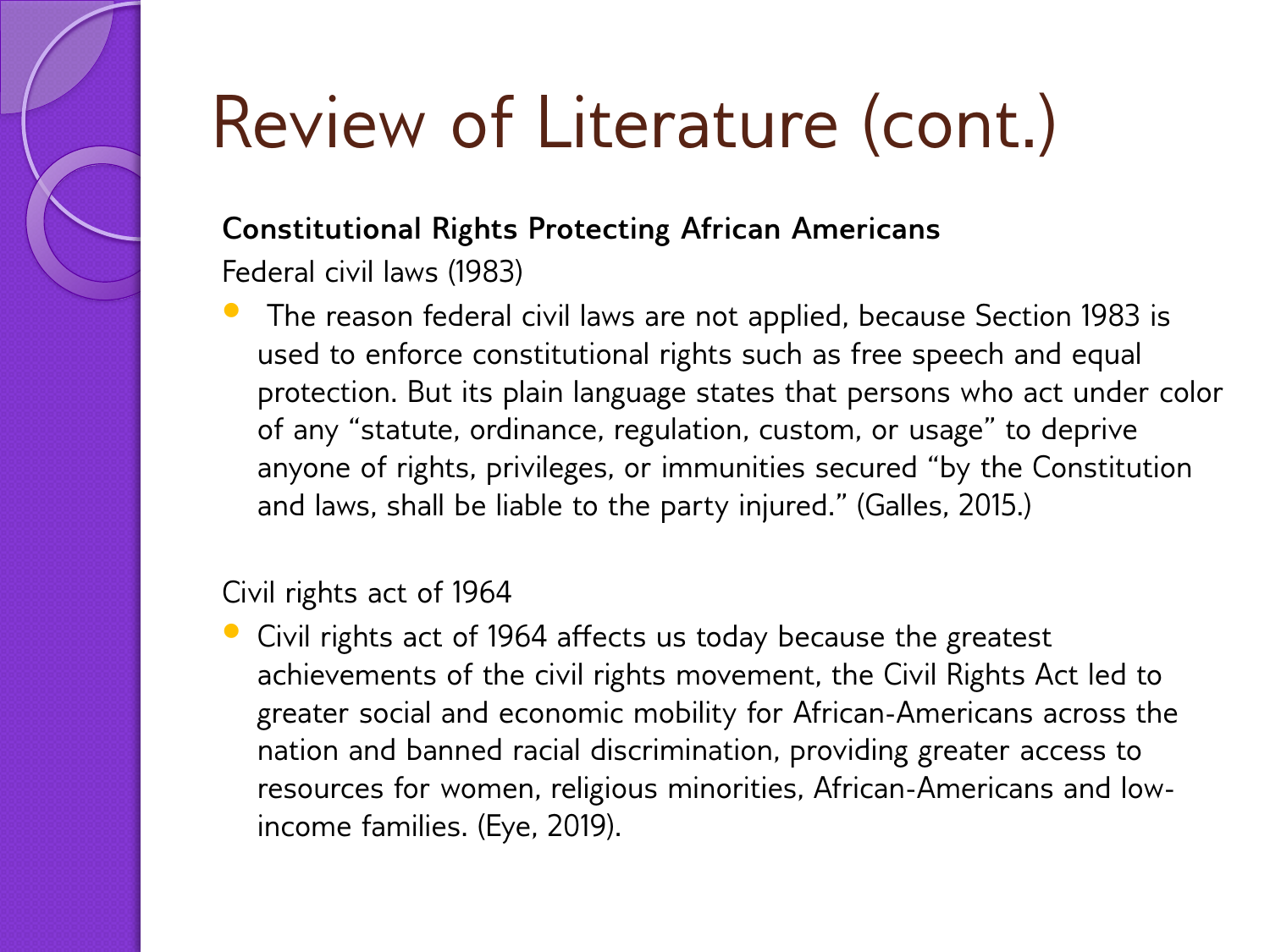

# Review of Literature (cont.)
Constitutional Rights Protecting African Americans
Federal civil laws (1983)
 The reason federal civil laws are not applied, because Section 1983 is used to enforce constitutional rights such as free speech and equal protection. But its plain language states that persons who act under color of any “statute, ordinance, regulation, custom, or usage” to deprive anyone of rights, privileges, or immunities secured “by the Constitution and laws, shall be liable to the party injured.” (Galles, 2015.)

Civil rights act of 1964
Civil rights act of 1964 affects us today because the greatest achievements of the civil rights movement, the Civil Rights Act led to greater social and economic mobility for African-Americans across the nation and banned racial discrimination, providing greater access to resources for women, religious minorities, African-Americans and low-income families. (Eye, 2019).